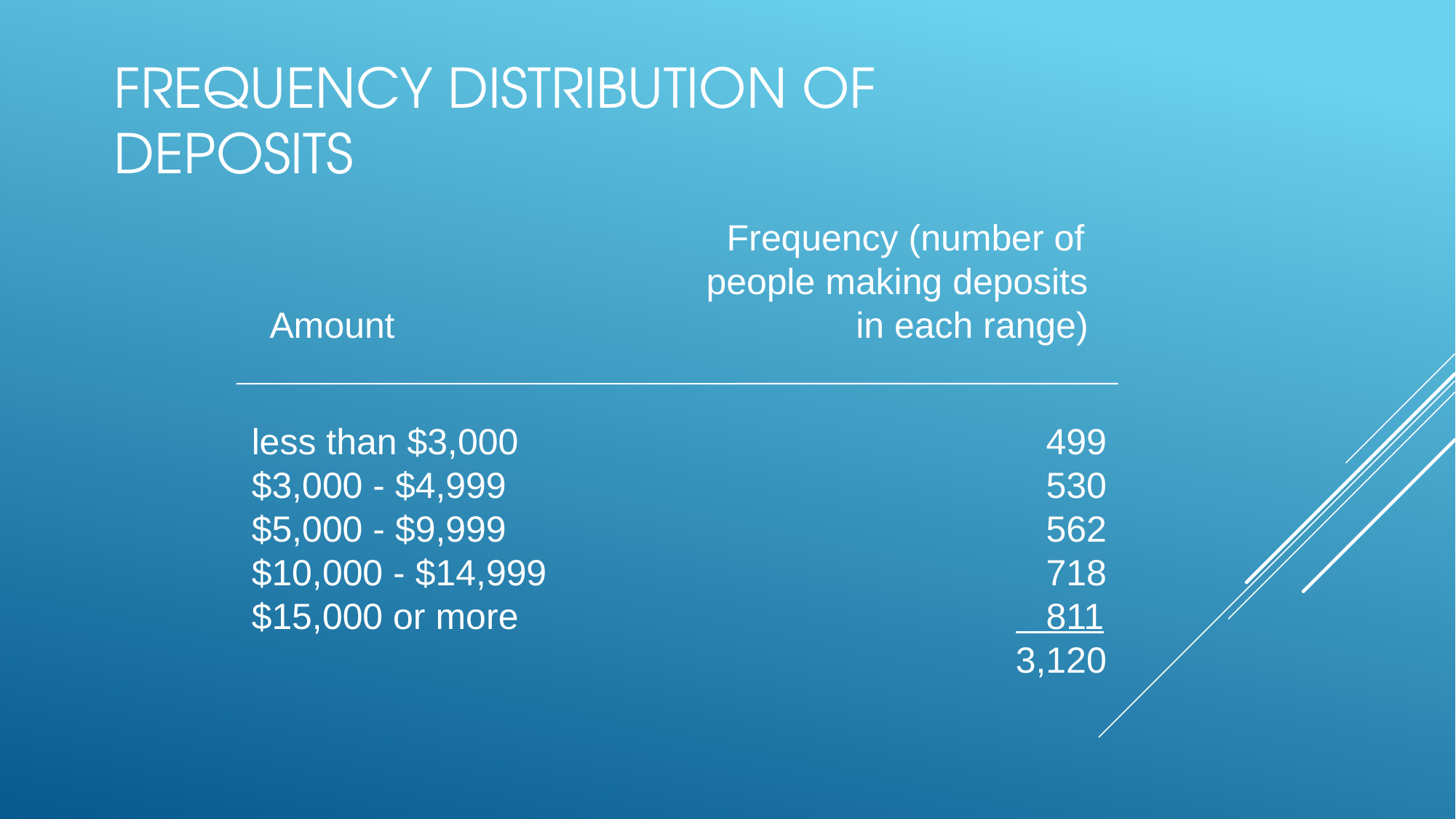

# Frequency Distribution of Deposits
				  Frequency (number of
				people making deposits
Amount				    in each range)

less than $3,000					   499
$3,000 - $4,999					   530
$5,000 - $9,999					   562
$10,000 - $14,999					   718
$15,000 or more					   811
							3,120